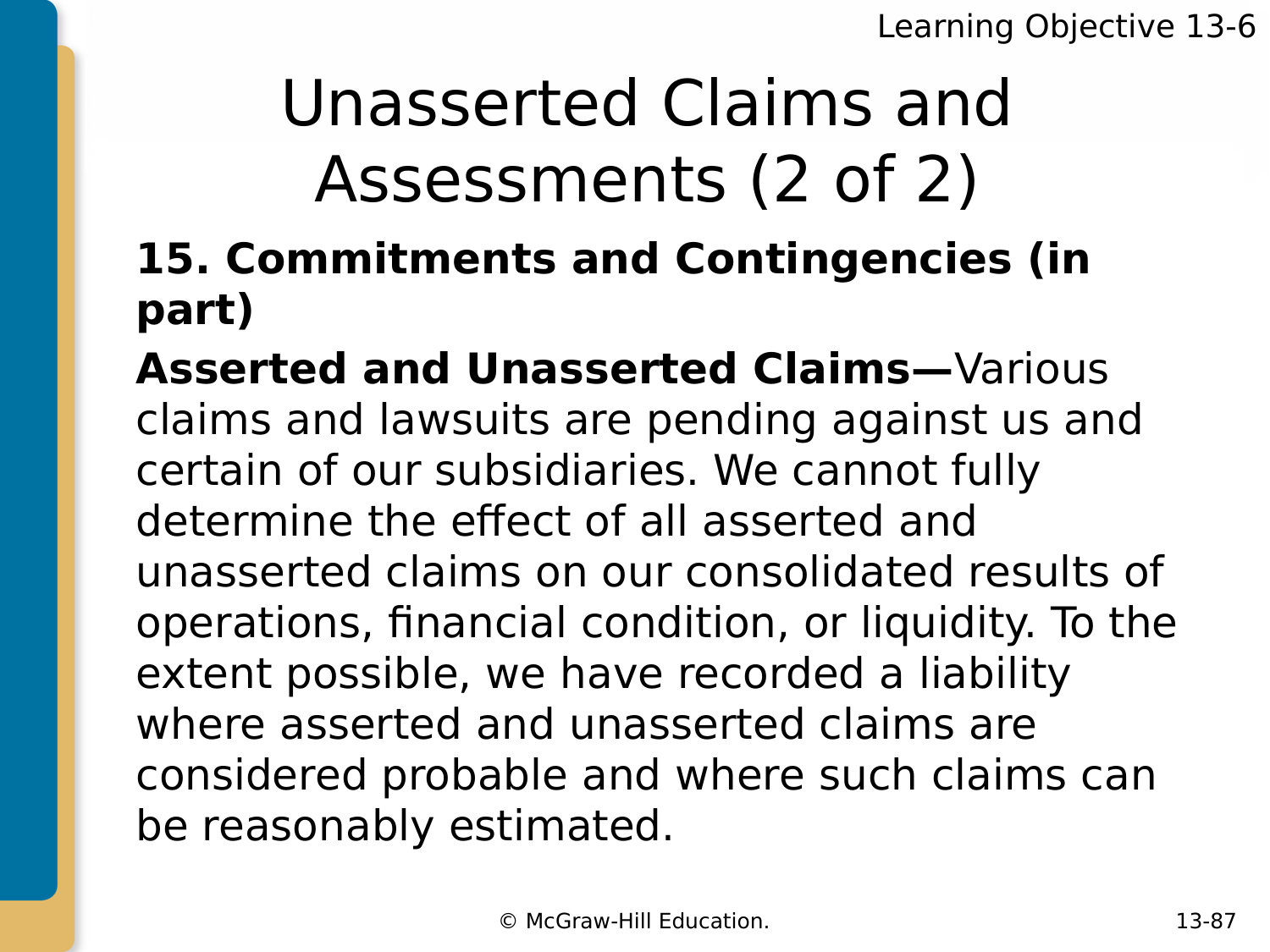

Learning Objective 13-6
# Unasserted Claims and Assessments (2 of 2)
15. Commitments and Contingencies (in part)
Asserted and Unasserted Claims—Various claims and lawsuits are pending against us and certain of our subsidiaries. We cannot fully determine the effect of all asserted and unasserted claims on our consolidated results of operations, financial condition, or liquidity. To the extent possible, we have recorded a liability where asserted and unasserted claims are considered probable and where such claims can be reasonably estimated.